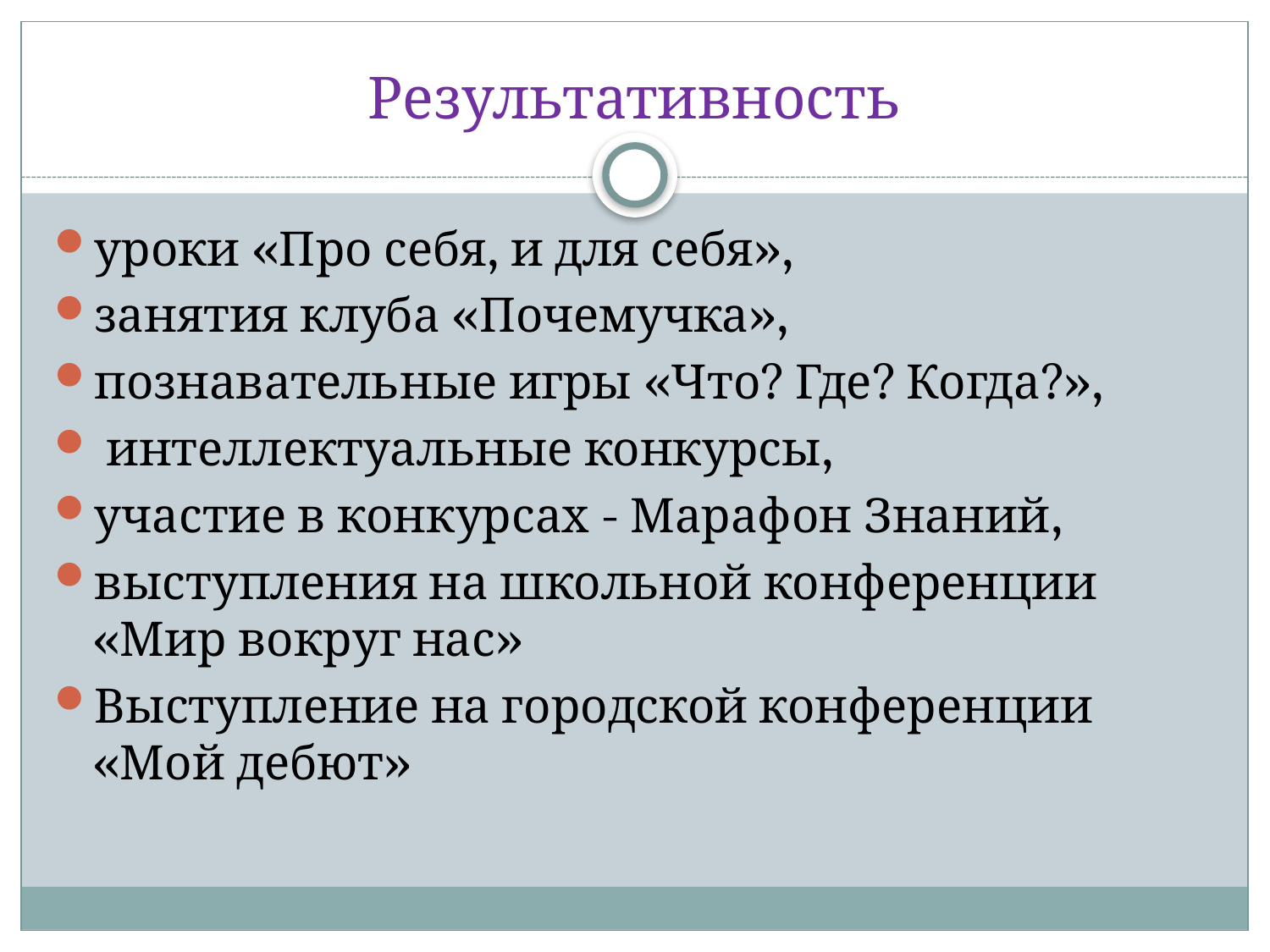

# Результативность
уроки «Про себя, и для себя»,
занятия клуба «Почемучка»,
познавательные игры «Что? Где? Когда?»,
 интеллектуальные конкурсы,
участие в конкурсах - Марафон Знаний,
выступления на школьной конференции «Мир вокруг нас»
Выступление на городской конференции «Мой дебют»